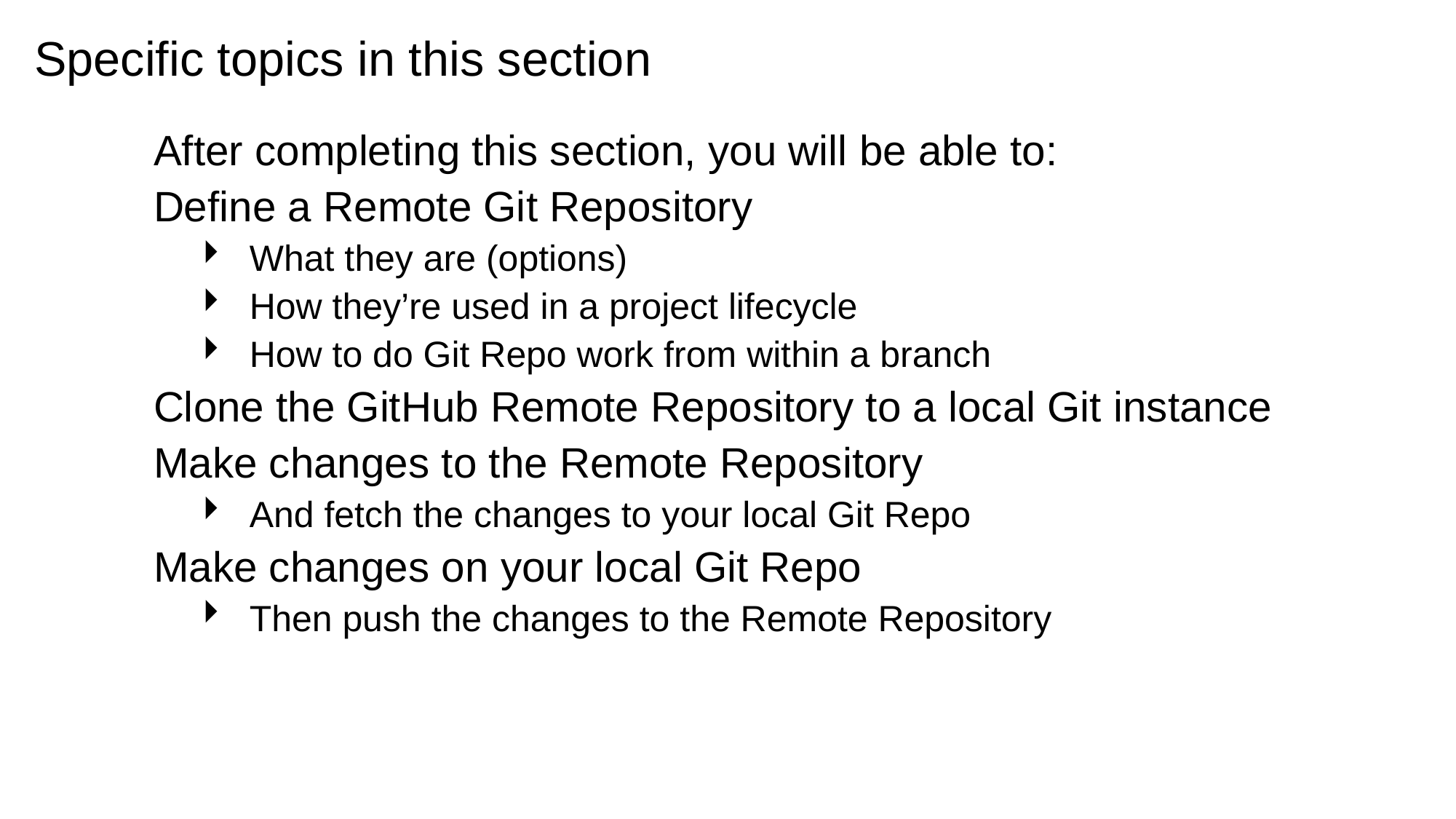

# Specific topics in this section
After completing this section, you will be able to:
Define a Remote Git Repository
What they are (options)
How they’re used in a project lifecycle
How to do Git Repo work from within a branch
Clone the GitHub Remote Repository to a local Git instance
Make changes to the Remote Repository
And fetch the changes to your local Git Repo
Make changes on your local Git Repo
Then push the changes to the Remote Repository